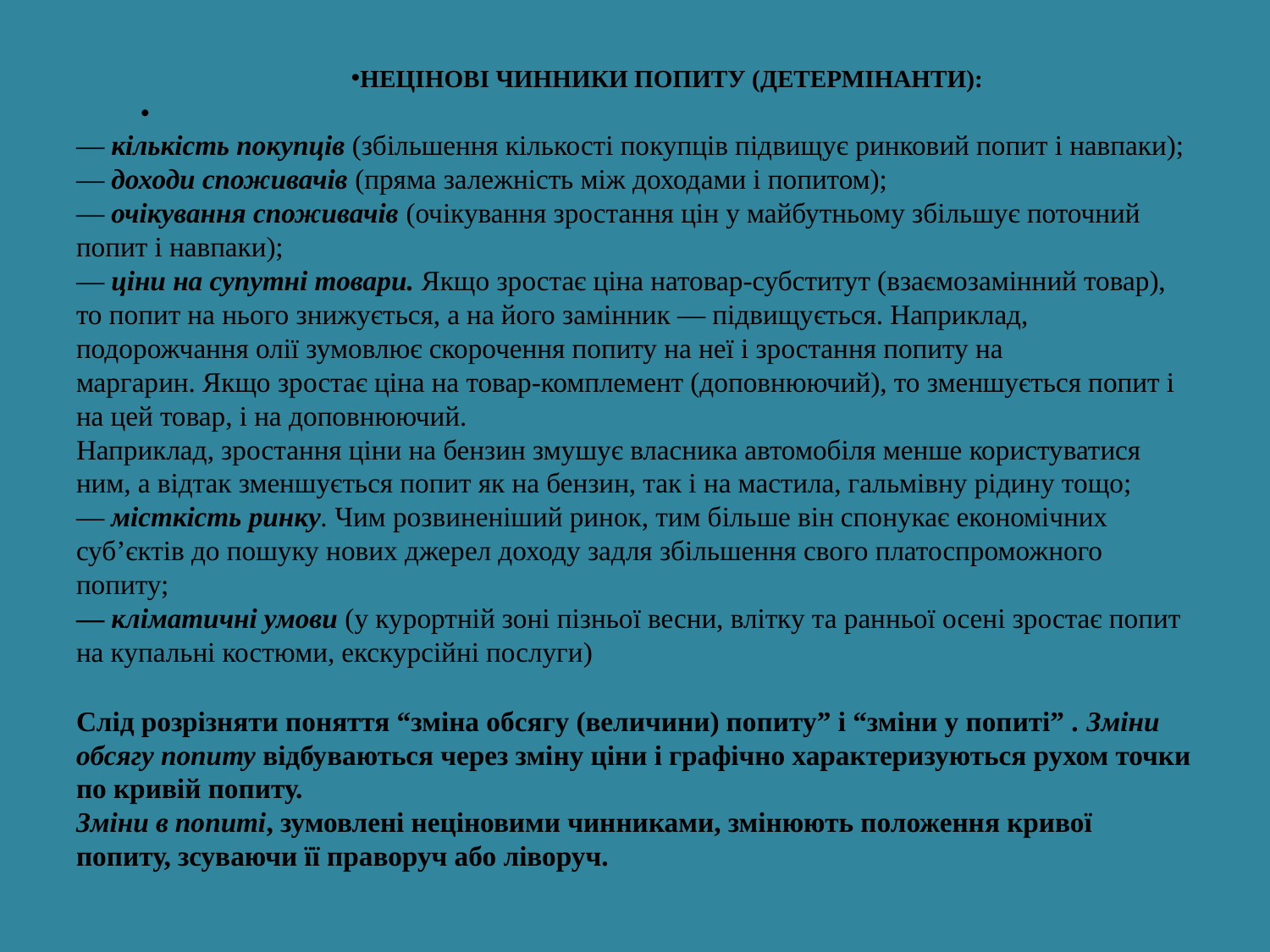

НЕЦІНОВІ ЧИННИКИ ПОПИТУ (ДЕТЕРМІНАНТИ):
— кількість покупців (збільшення кількості покупців підвищує ринковий попит і навпаки);
— доходи споживачів (пряма залежність між доходами і попитом);
— очікування споживачів (очікування зростання цін у майбутньому збільшує поточний попит і навпаки);
— ціни на супутні товари. Якщо зростає ціна натовар-субститут (взаємозамінний товар), то попит на нього знижується, а на його замінник — підвищується. Наприклад, подорожчання олії зумовлює скорочення попиту на неї і зростання попиту на
маргарин. Якщо зростає ціна на товар-комплемент (доповнюючий), то зменшується попит і на цей товар, і на доповнюючий.
Наприклад, зростання ціни на бензин змушує власника автомобіля менше користуватися ним, а відтак зменшується попит як на бензин, так і на мастила, гальмівну рідину тощо;
— місткість ринку. Чим розвиненіший ринок, тим більше він спонукає економічних суб’єктів до пошуку нових джерел доходу задля збільшення свого платоспроможного попиту;
— кліматичні умови (у курортній зоні пізньої весни, влітку та ранньої осені зростає попит на купальні костюми, екскурсійні послуги)
Слід розрізняти поняття “зміна обсягу (величини) попиту” і “зміни у попиті” . Зміни обсягу попиту відбуваються через зміну ціни і графічно характеризуються рухом точки по кривій попиту.
Зміни в попиті, зумовлені неціновими чинниками, змінюють положення кривої попиту, зсуваючи її праворуч або ліворуч.